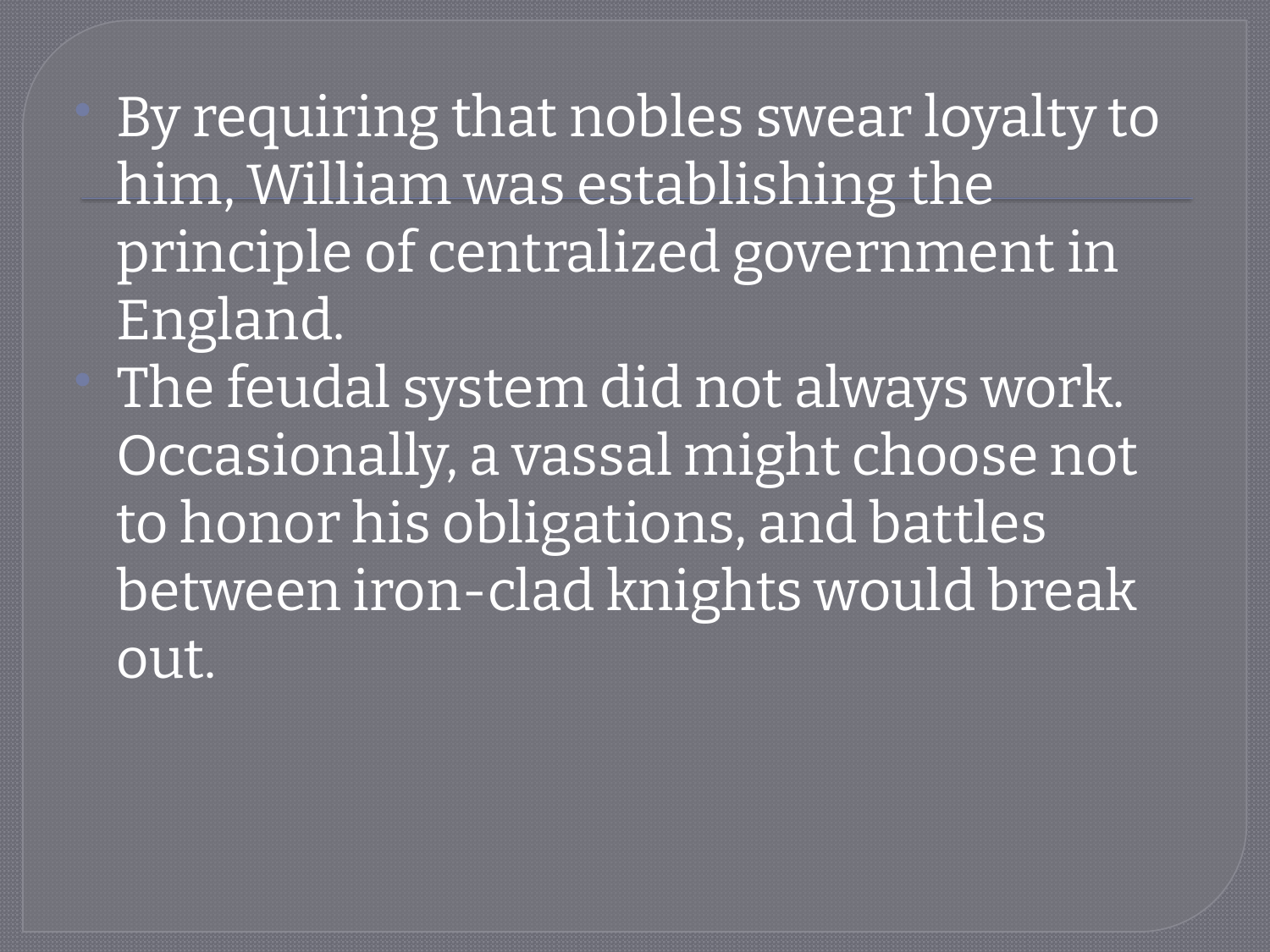

By requiring that nobles swear loyalty to him, William was establishing the principle of centralized government in England.
The feudal system did not always work.  Occasionally, a vassal might choose not to honor his obligations, and battles between iron-clad knights would break out.